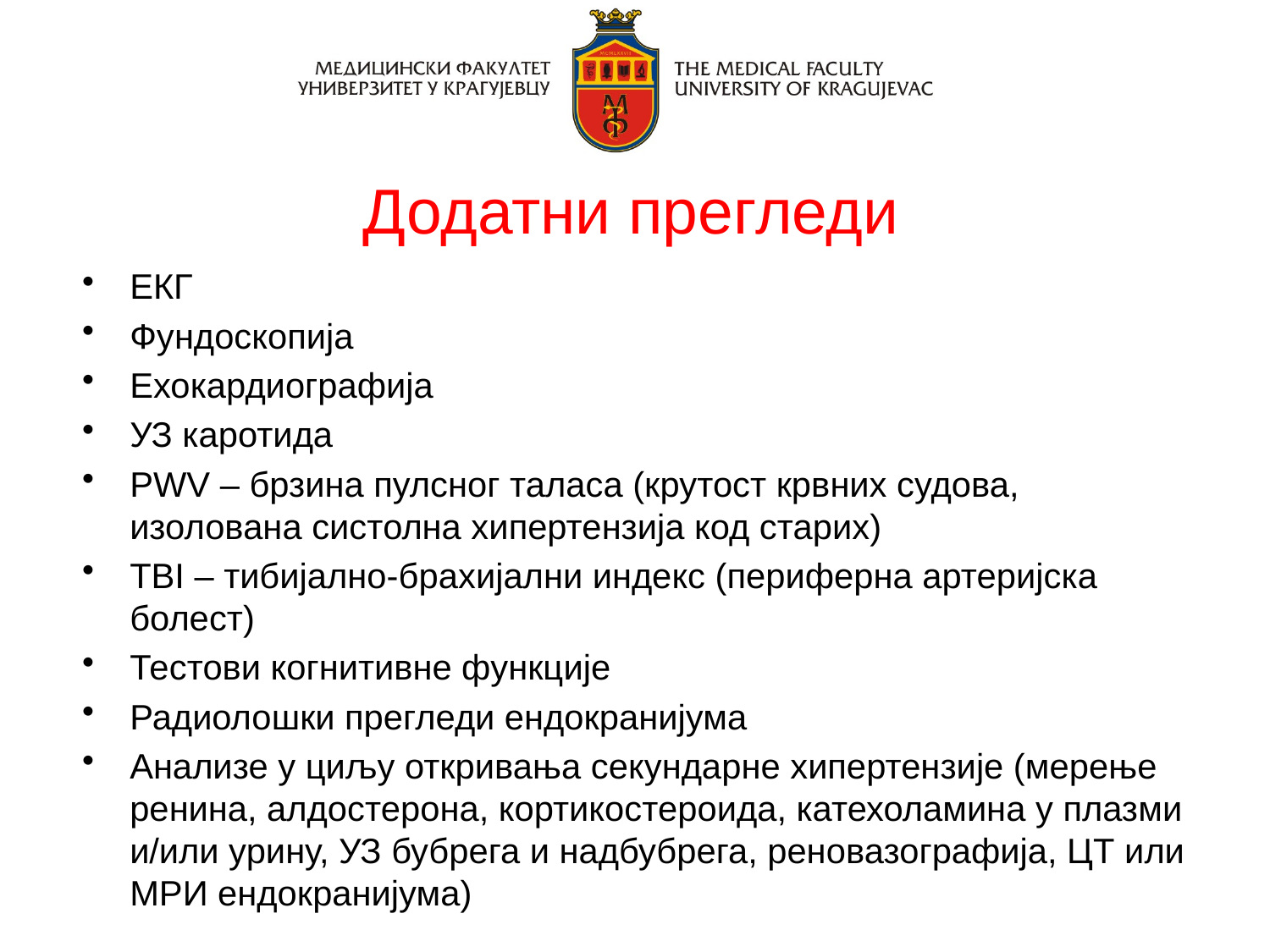

# Додатни прегледи
ЕКГ
Фундоскопија
Ехокардиографија
УЗ каротида
PWV – брзина пулсног таласа (крутост крвних судова, изолована систолна хипертензија код старих)
TBI – тибијално-брахијални индекс (периферна артеријска болест)
Тестови когнитивне функције
Радиолошки прегледи ендокранијума
Анализе у циљу откривања секундарне хипертензије (мерење ренина, алдостерона, кортикостероида, катехоламина у плазми и/или урину, УЗ бубрега и надбубрега, реновазографија, ЦТ или МРИ ендокранијума)